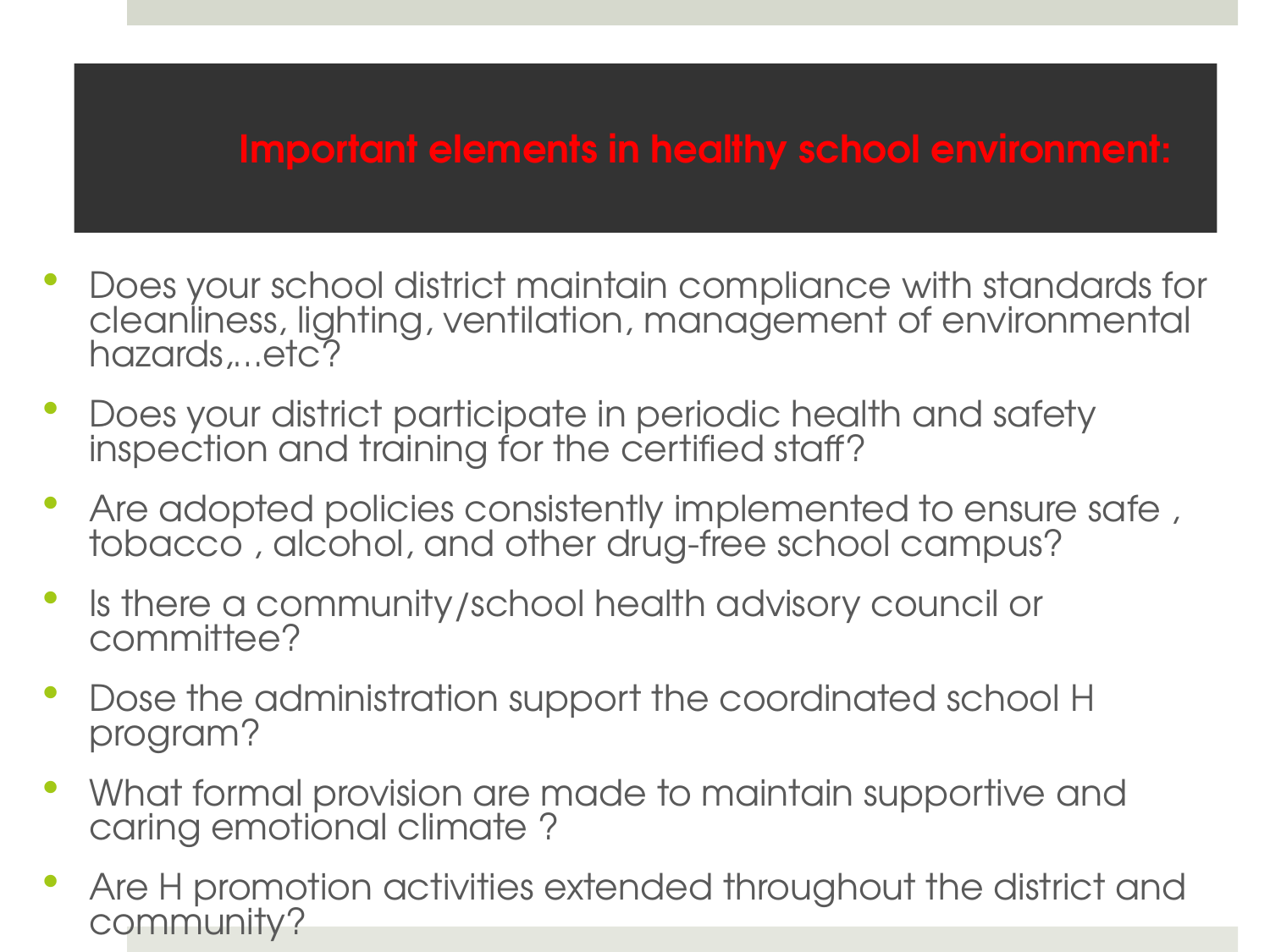

# Important elements in healthy school environment:
Does your school district maintain compliance with standards for cleanliness, lighting, ventilation, management of environmental hazards,…etc?
Does your district participate in periodic health and safety inspection and training for the certified staff?
Are adopted policies consistently implemented to ensure safe , tobacco , alcohol, and other drug-free school campus?
Is there a community/school health advisory council or committee?
Dose the administration support the coordinated school H program?
What formal provision are made to maintain supportive and caring emotional climate ?
Are H promotion activities extended throughout the district and community?